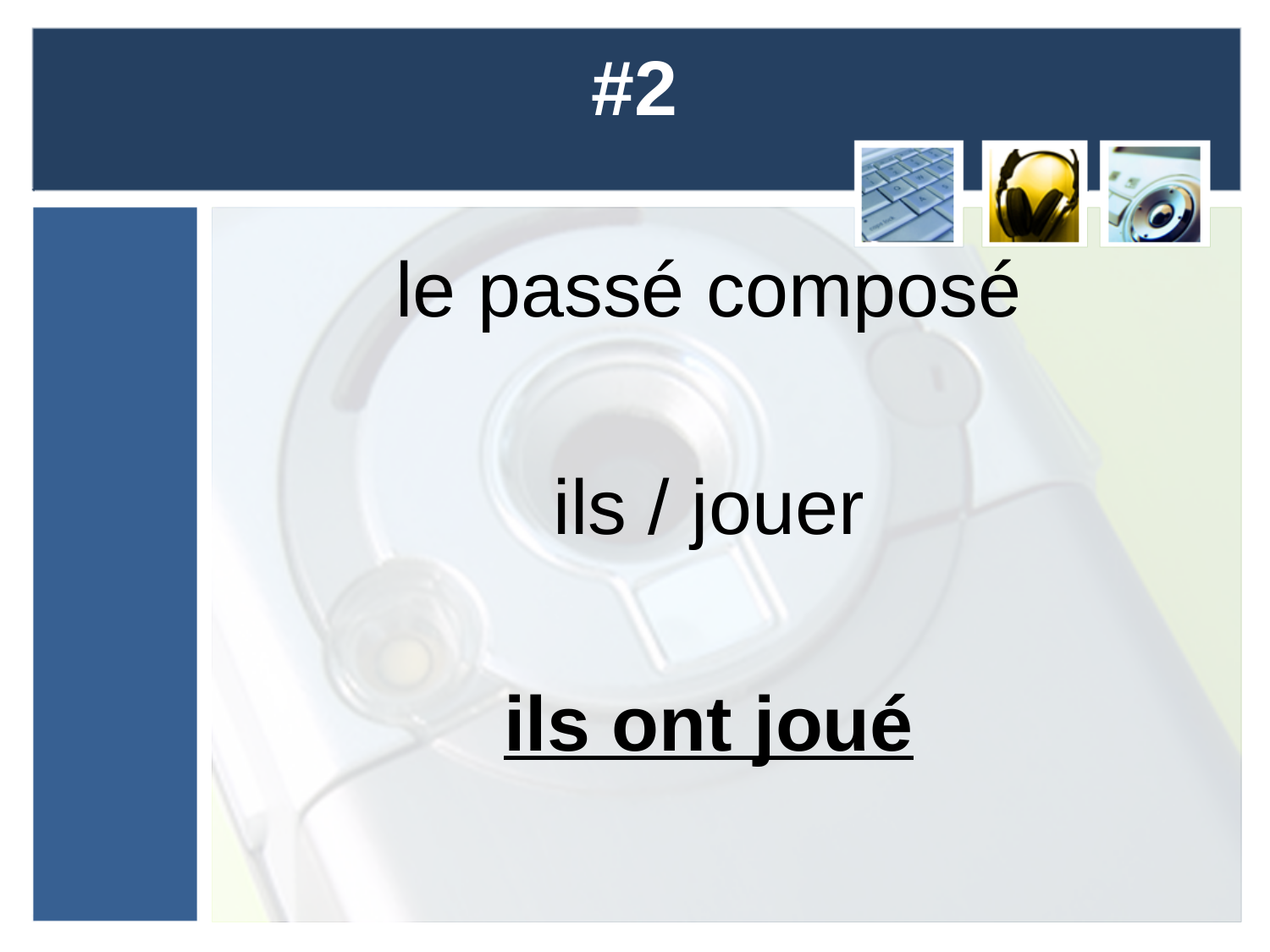

# #2
le passé composé

ils / jouer

ils ont joué